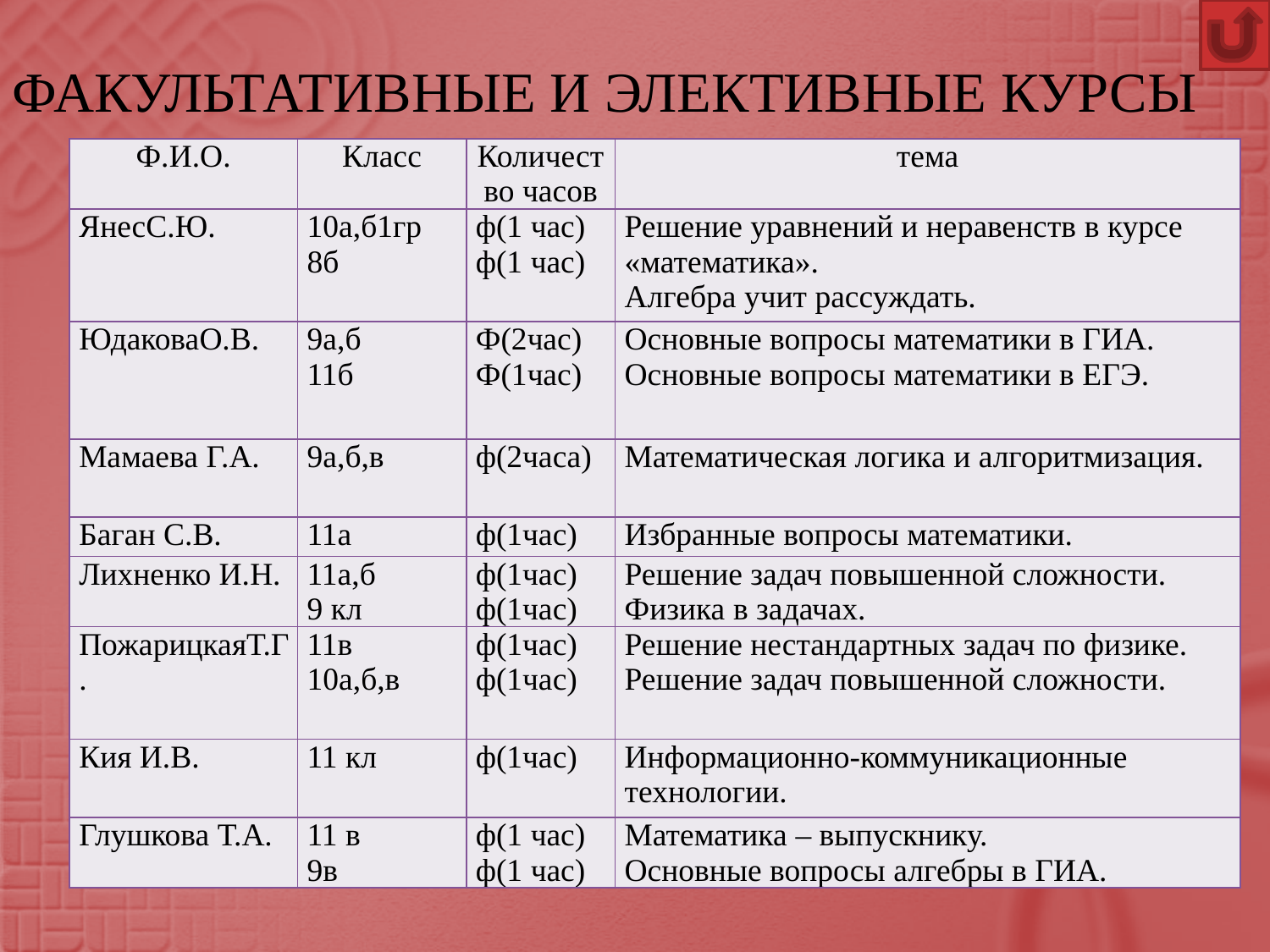

# Факультативные и элективные курсы
| Ф.И.О. | Класс | Количество часов | тема |
| --- | --- | --- | --- |
| ЯнесС.Ю. | 10а,б1гр 8б | ф(1 час) ф(1 час) | Решение уравнений и неравенств в курсе «математика». Алгебра учит рассуждать. |
| ЮдаковаО.В. | 9а,б 11б | Ф(2час) Ф(1час) | Основные вопросы математики в ГИА. Основные вопросы математики в ЕГЭ. |
| Мамаева Г.А. | 9а,б,в | ф(2часа) | Математическая логика и алгоритмизация. |
| Баган С.В. | 11а | ф(1час) | Избранные вопросы математики. |
| Лихненко И.Н. | 11а,б 9 кл | ф(1час) ф(1час) | Решение задач повышенной сложности. Физика в задачах. |
| ПожарицкаяТ.Г. | 11в 10а,б,в | ф(1час) ф(1час) | Решение нестандартных задач по физике. Решение задач повышенной сложности. |
| Кия И.В. | 11 кл | ф(1час) | Информационно-коммуникационные технологии. |
| Глушкова Т.А. | 11 в 9в | ф(1 час) ф(1 час) | Математика – выпускнику. Основные вопросы алгебры в ГИА. |